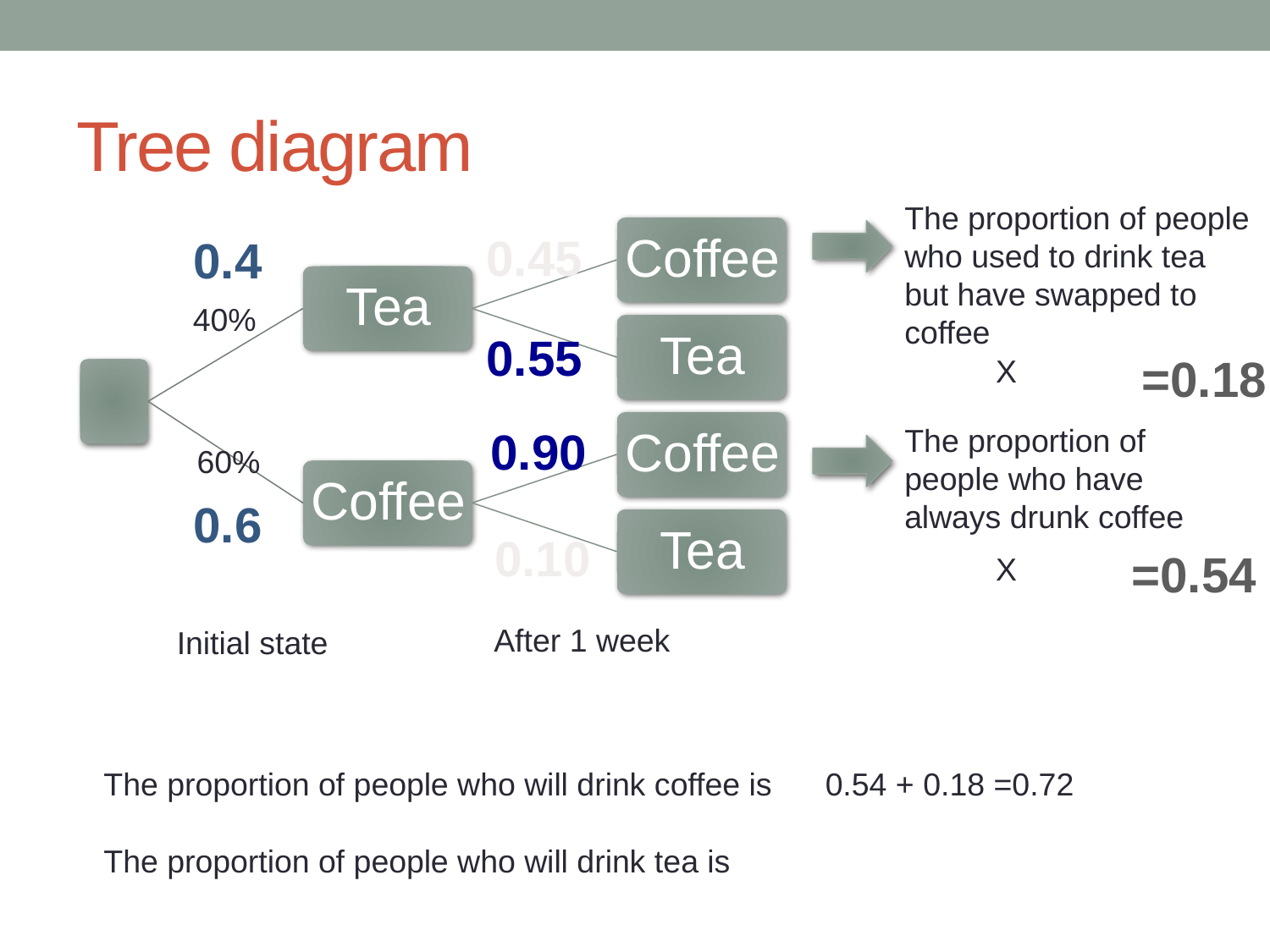

# Tree diagram
The proportion of people who used to drink tea but have swapped to coffee

Tea

Coffee

Tea

Coffee

Coffee

Tea
0.45

0.4
40%
0.55
=0.18
X
0.90
The proportion of people who have always drunk coffee
60%

0.6
0.10
=0.54
X
After 1 week
Initial state
The proportion of people who will drink coffee is
0.54 + 0.18 =0.72
The proportion of people who will drink tea is